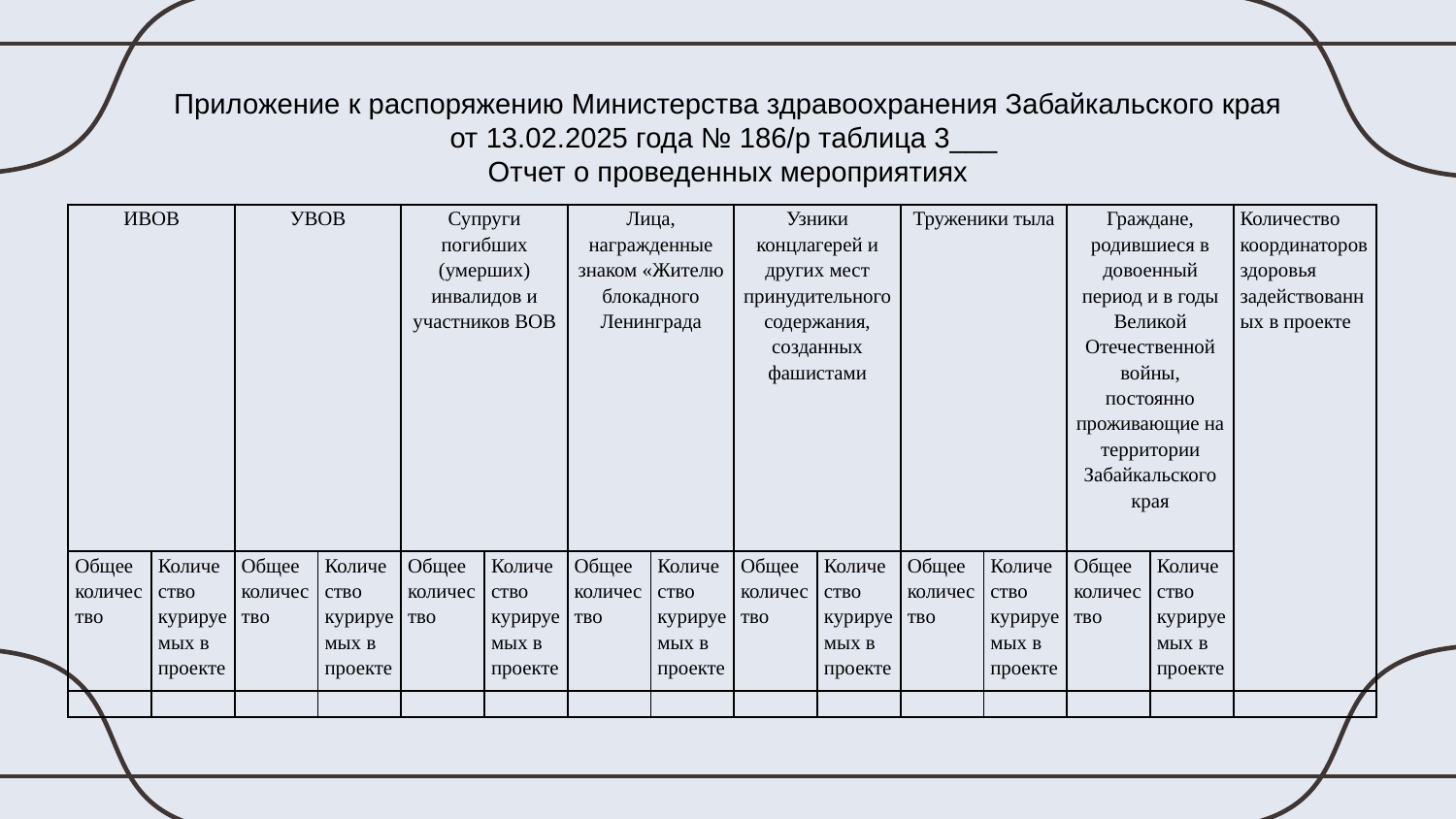

# Приложение к распоряжению Министерства здравоохранения Забайкальского края от 13.02.2025 года № 186/р таблица 3___ Отчет о проведенных мероприятиях
| ИВОВ |  | УВОВ |  | Супруги погибших (умерших) инвалидов и участников ВОВ |  | Лица, награжденные знаком «Жителю блокадного Ленинграда |  | Узники концлагерей и других мест принудительного содержания, созданных фашистами |  | Труженики тыла |  | Граждане, родившиеся в довоенный период и в годы Великой Отечественной войны, постоянно проживающие на территории Забайкальского края |  | Количество координаторов здоровья задействованных в проекте |
| --- | --- | --- | --- | --- | --- | --- | --- | --- | --- | --- | --- | --- | --- | --- |
| Общее количество | Количество курируемых в проекте | Общее количество | Количество курируемых в проекте | Общее количество | Количество курируемых в проекте | Общее количество | Количество курируемых в проекте | Общее количество | Количество курируемых в проекте | Общее количество | Количество курируемых в проекте | Общее количество | Количество курируемых в проекте |  |
|  |  |  |  |  |  |  |  |  |  |  |  |  |  |  |
|  |
| --- |